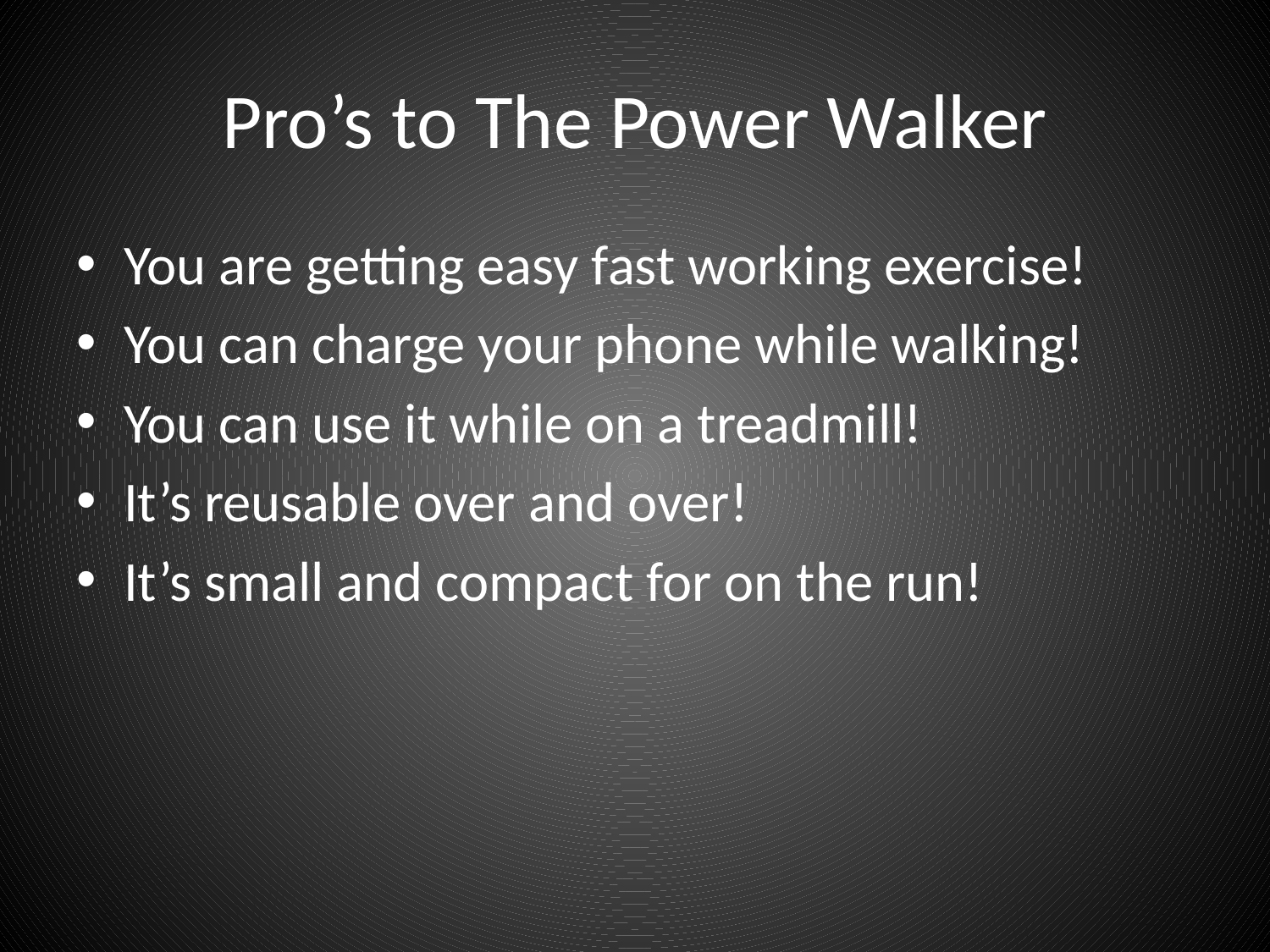

# Pro’s to The Power Walker
You are getting easy fast working exercise!
You can charge your phone while walking!
You can use it while on a treadmill!
It’s reusable over and over!
It’s small and compact for on the run!